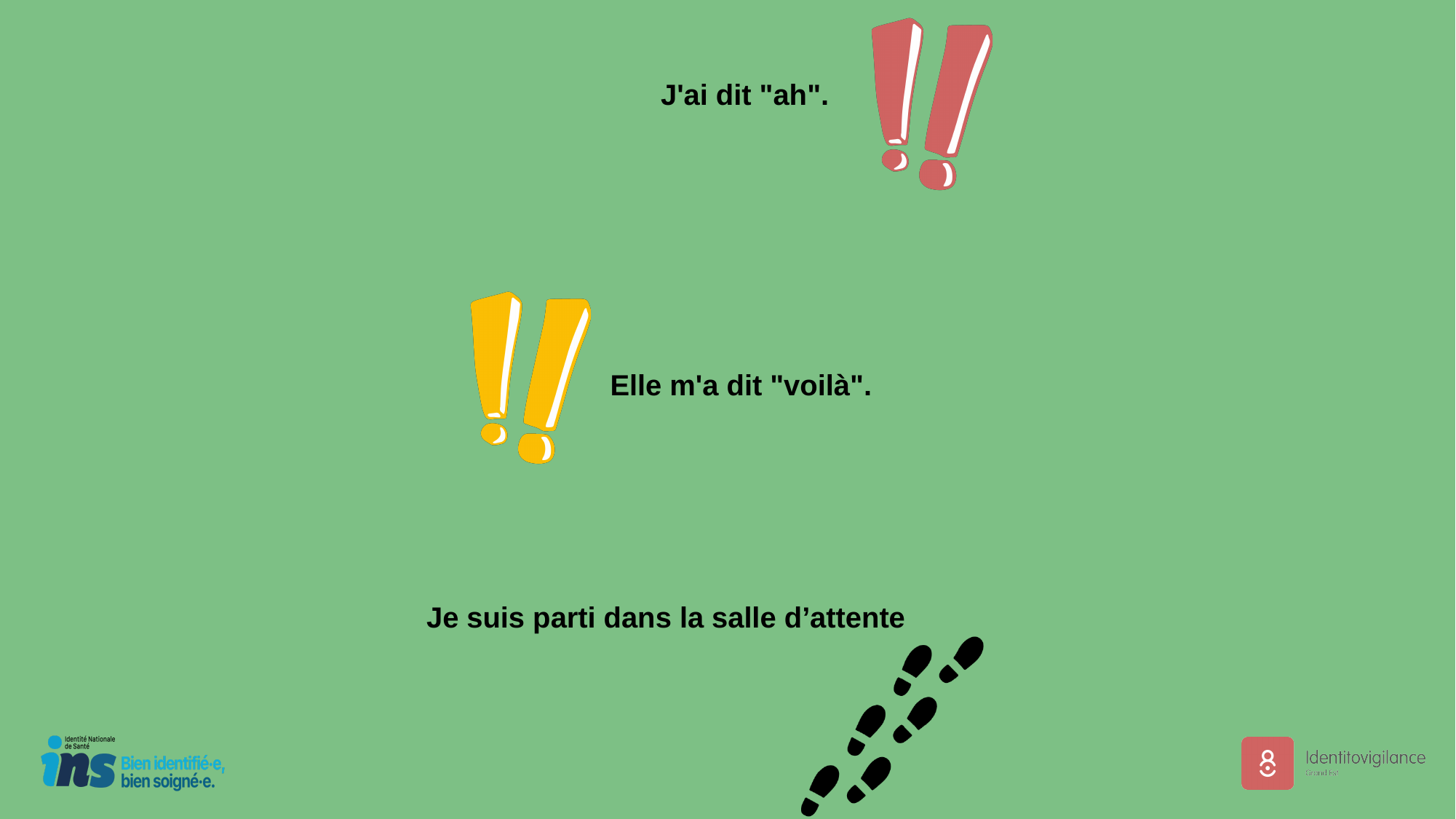

J'ai dit "ah".

Elle m'a dit "voilà".

Je suis parti dans la salle d’attente